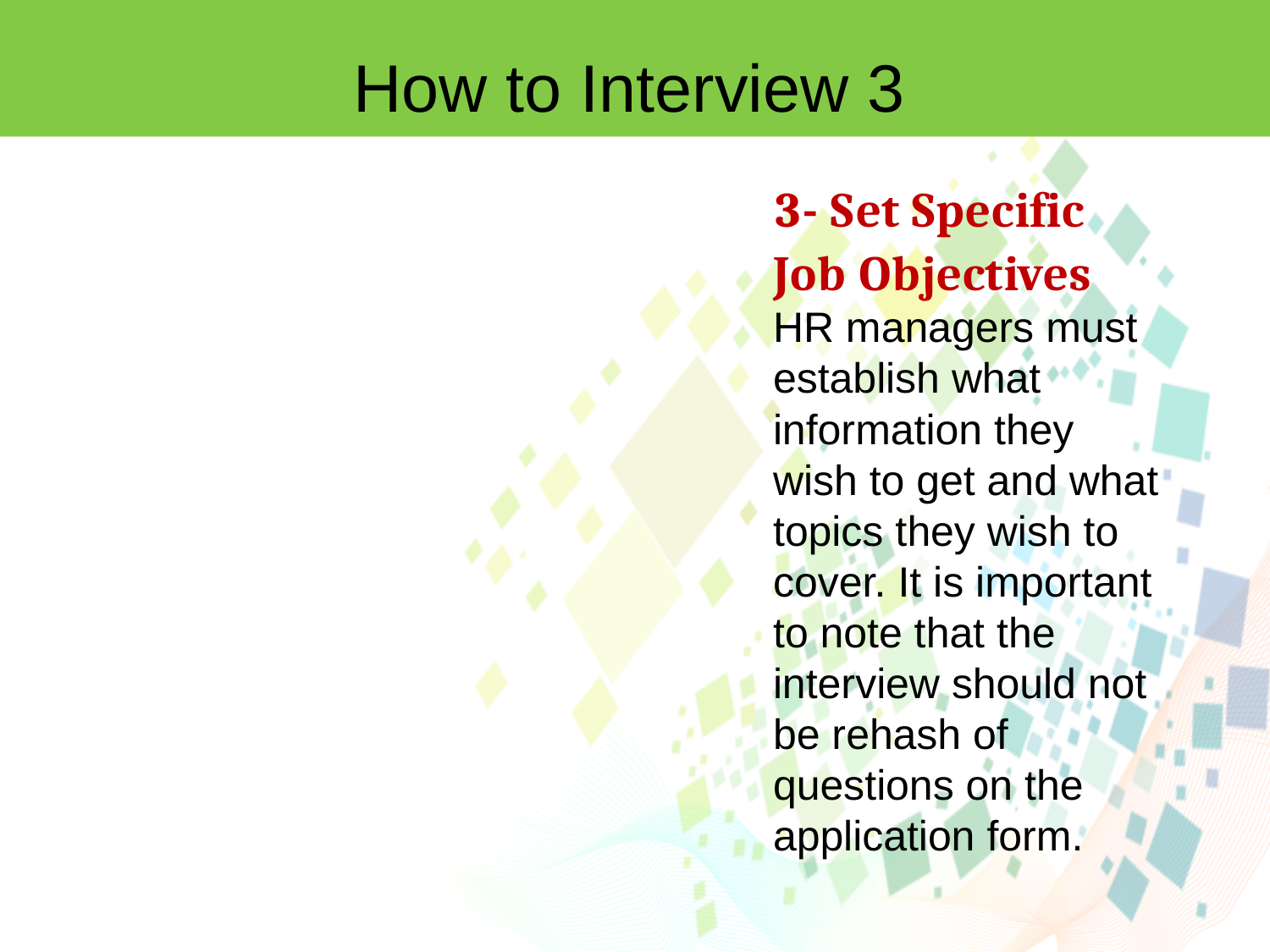

How to Interview 3
3- Set Specific Job Objectives
HR managers must establish what information they wish to get and what topics they wish to cover. It is important to note that the interview should not be rehash of questions on the application form.